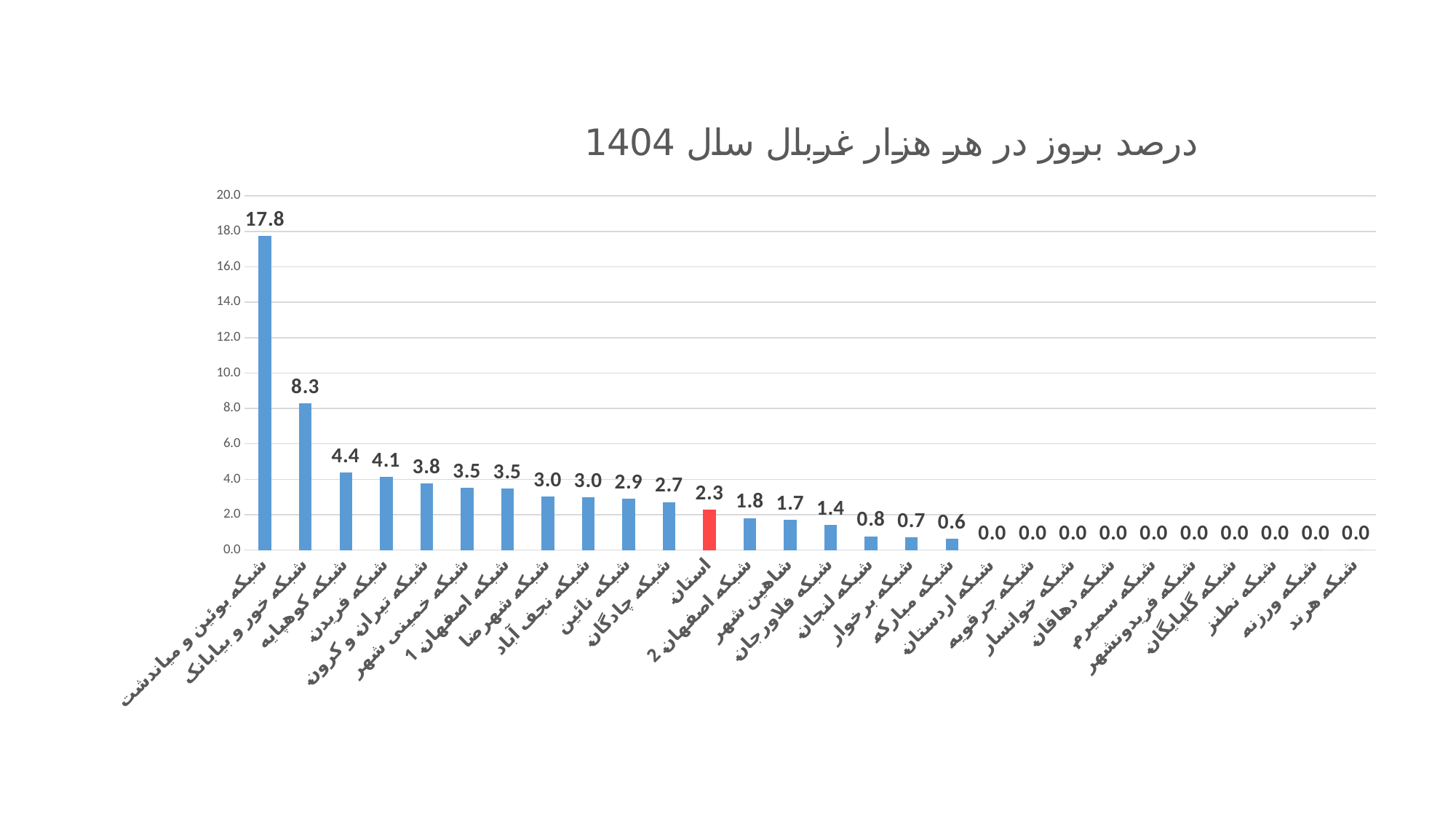

### Chart: درصد بروز در هر هزار غربال سال 1404

| Category | درصد بروز |
|---|---|
| شبکه بوئین و میاندشت | 17.75147928994083 |
| شبکه خور و بیابانک | 8.298755186721992 |
| شبکه کوهپایه | 4.366812227074236 |
| شبکه فریدن | 4.123711340206185 |
| شبکه تیران و کرون | 3.7783375314861463 |
| شبکه خمینی شهر | 3.5163646199621317 |
| شبکه اصفهان 1 | 3.4916940006348534 |
| شبکه شهرضا | 3.0097817908201656 |
| شبکه نجف آباد | 2.985074626865672 |
| شبکه نائین | 2.9154518950437316 |
| شبکه چادگان | 2.717391304347826 |
| استان | 2.2744838246660044 |
| شبکه اصفهان 2 | 1.8119589289309441 |
| شاهین شهر | 1.7130620985010707 |
| شبکه فلاورجان | 1.404494382022472 |
| شبکه لنجان | 0.7836990595611285 |
| شبکه برخوار | 0.727802037845706 |
| شبکه مبارکه | 0.6414368184733804 |
| شبکه اردستان | 0.0 |
| شبکه جرقویه | 0.0 |
| شبکه خوانسار | 0.0 |
| شبکه دهاقان | 0.0 |
| شبکه سمیرم | 0.0 |
| شبکه فریدونشهر | 0.0 |
| شبکه گلپایگان | 0.0 |
| شبکه نطنز | 0.0 |
| شبکه ورزنه | 0.0 |
| شبکه هرند | 0.0 |